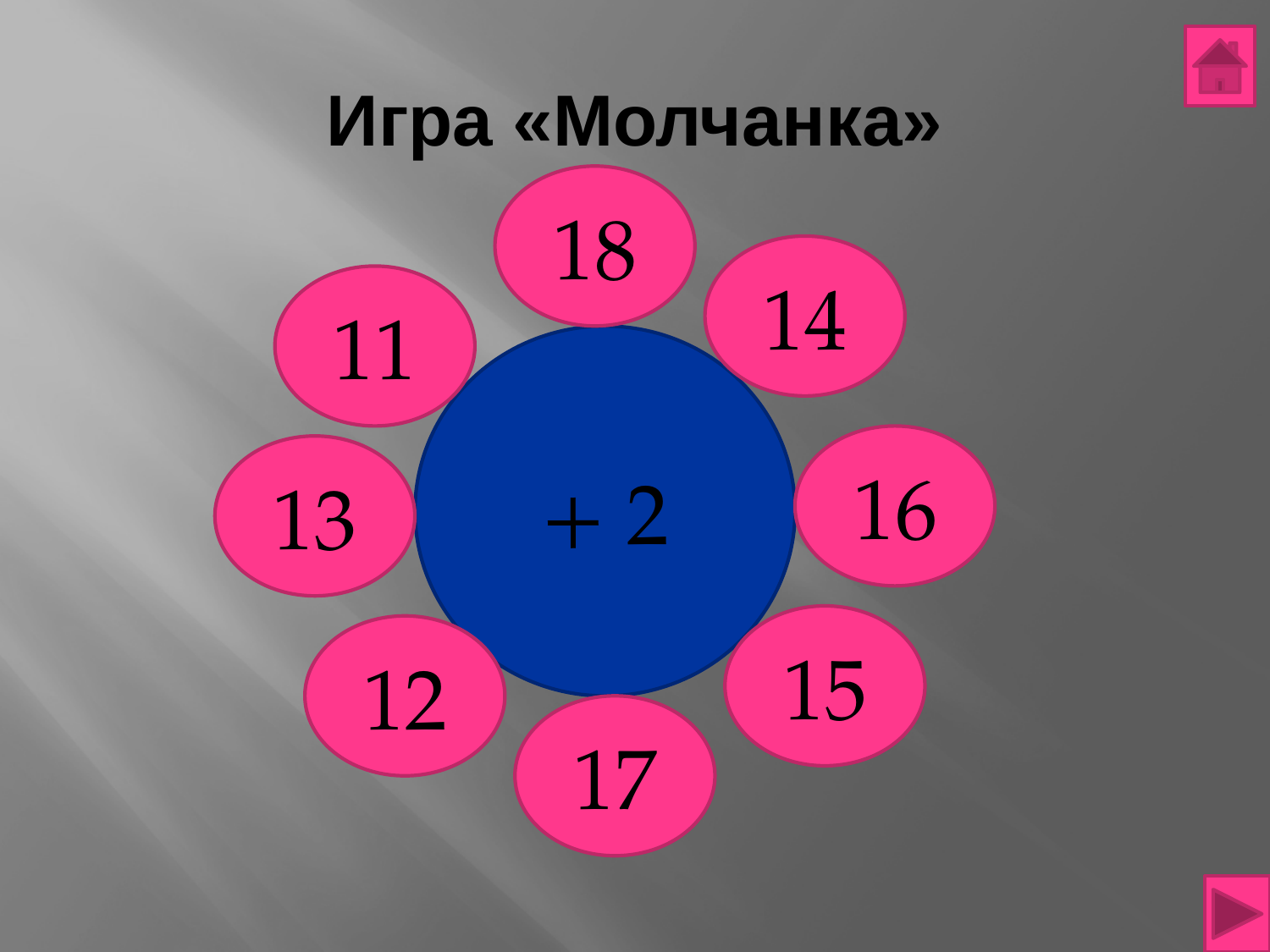

# Игра «Молчанка»
18
14
11
+ 2
16
13
15
12
17